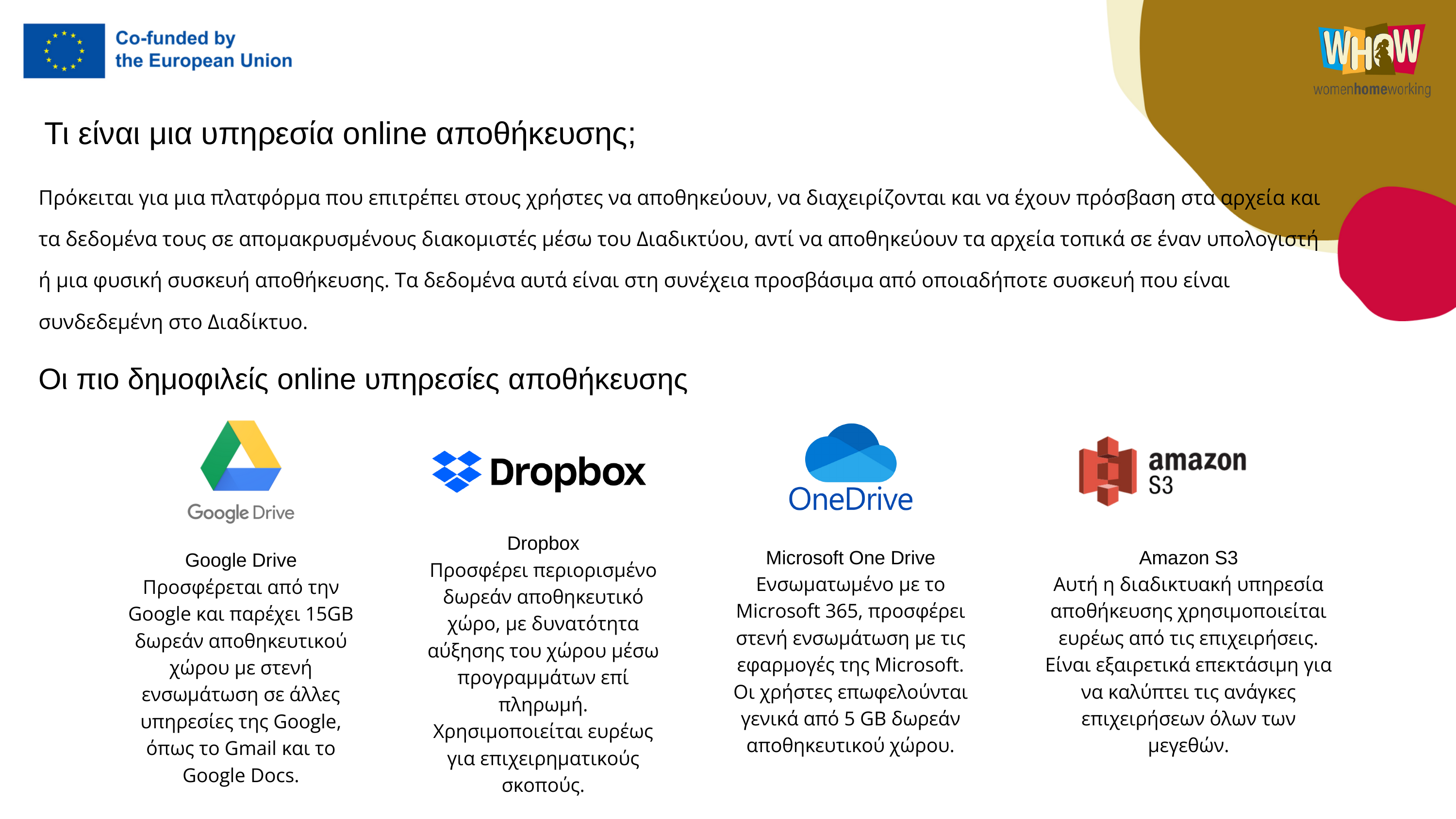

Τι είναι μια υπηρεσία online αποθήκευσης;
Πρόκειται για μια πλατφόρμα που επιτρέπει στους χρήστες να αποθηκεύουν, να διαχειρίζονται και να έχουν πρόσβαση στα αρχεία και τα δεδομένα τους σε απομακρυσμένους διακομιστές μέσω του Διαδικτύου, αντί να αποθηκεύουν τα αρχεία τοπικά σε έναν υπολογιστή ή μια φυσική συσκευή αποθήκευσης. Τα δεδομένα αυτά είναι στη συνέχεια προσβάσιμα από οποιαδήποτε συσκευή που είναι συνδεδεμένη στο Διαδίκτυο.
Οι πιο δημοφιλείς online υπηρεσίες αποθήκευσης

Google Drive
Προσφέρεται από την Google και παρέχει 15GB δωρεάν αποθηκευτικού χώρου με στενή ενσωμάτωση σε άλλες υπηρεσίες της Google, όπως το Gmail και το Google Docs.
Dropbox
Προσφέρει περιορισμένο δωρεάν αποθηκευτικό χώρο, με δυνατότητα αύξησης του χώρου μέσω προγραμμάτων επί πληρωμή. Χρησιμοποιείται ευρέως για επιχειρηματικούς σκοπούς.
Microsoft One Drive
Ενσωματωμένο με το Microsoft 365, προσφέρει στενή ενσωμάτωση με τις εφαρμογές της Microsoft. Οι χρήστες επωφελούνται γενικά από 5 GB δωρεάν αποθηκευτικού χώρου.
Amazon S3
Αυτή η διαδικτυακή υπηρεσία αποθήκευσης χρησιμοποιείται ευρέως από τις επιχειρήσεις. Είναι εξαιρετικά επεκτάσιμη για να καλύπτει τις ανάγκες επιχειρήσεων όλων των μεγεθών.